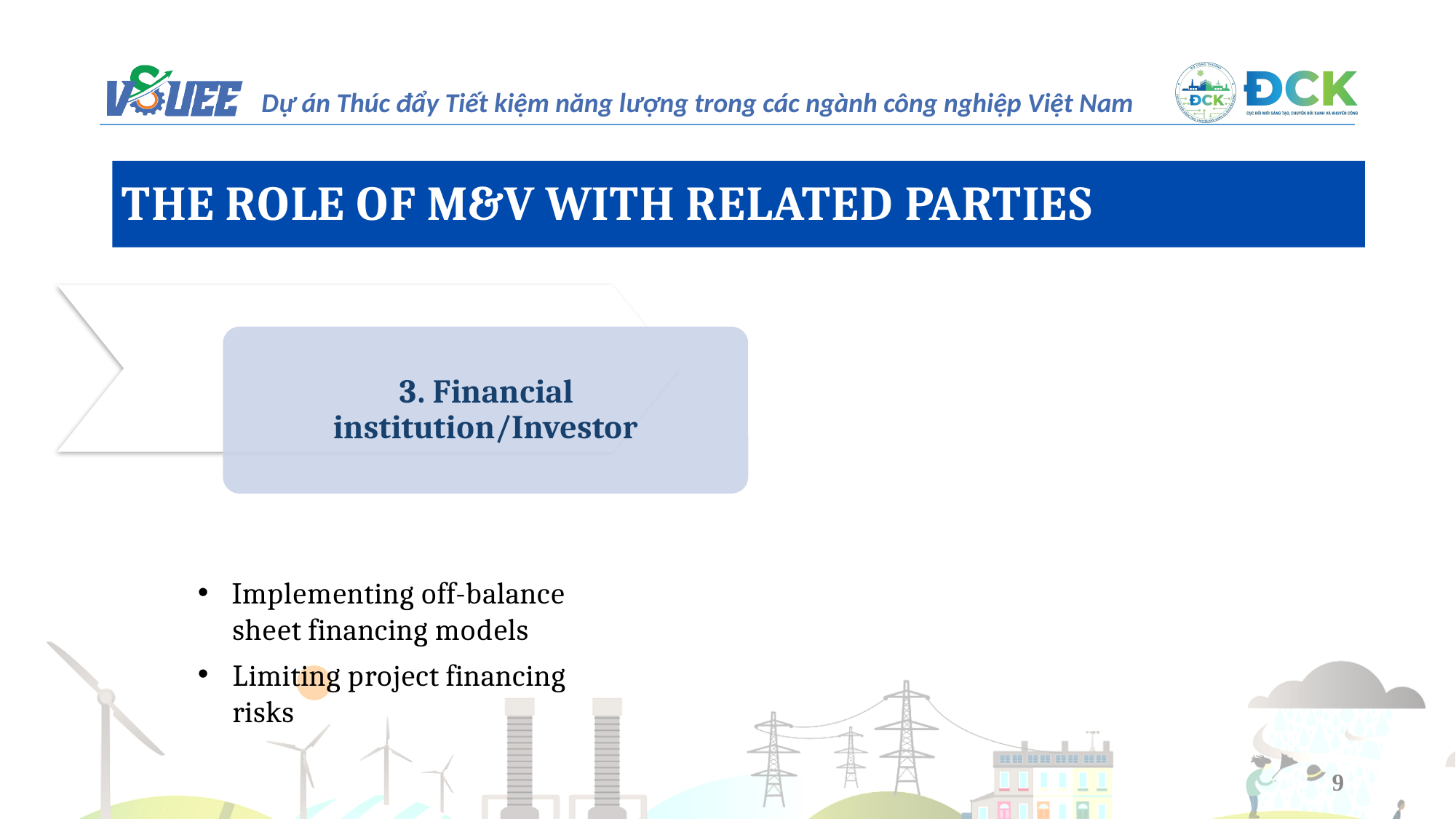

THE ROLE OF M&V WITH RELATED PARTIES

3. Financial institution/Investor

Implementing off-balance sheet financing models
Limiting project financing risks
9